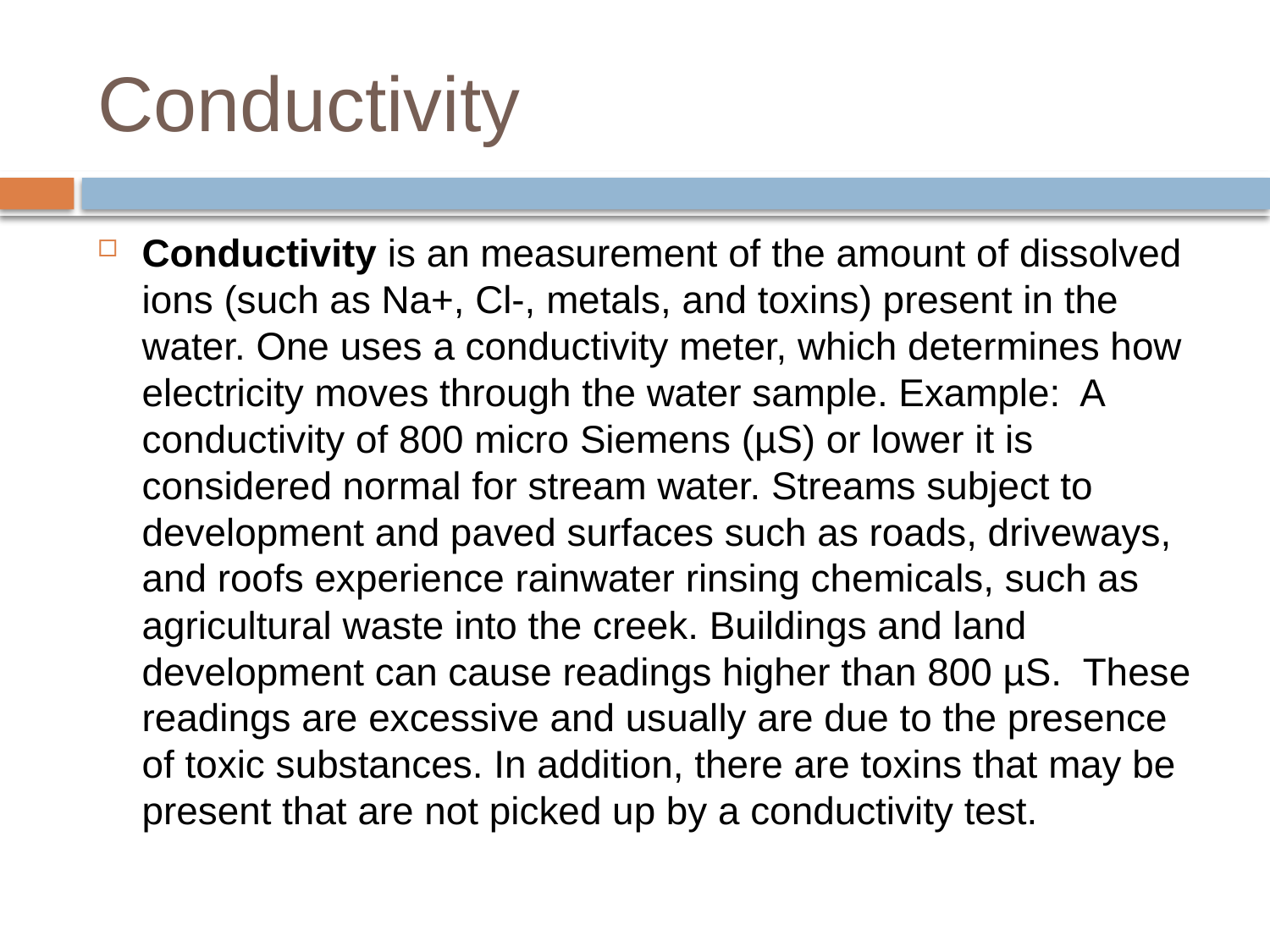

# Conductivity
Conductivity is an measurement of the amount of dissolved ions (such as Na+, Cl-, metals, and toxins) present in the water. One uses a conductivity meter, which determines how electricity moves through the water sample. Example:  A conductivity of 800 micro Siemens (µS) or lower it is considered normal for stream water. Streams subject to development and paved surfaces such as roads, driveways, and roofs experience rainwater rinsing chemicals, such as agricultural waste into the creek. Buildings and land development can cause readings higher than 800 µS.  These readings are excessive and usually are due to the presence of toxic substances. In addition, there are toxins that may be present that are not picked up by a conductivity test.